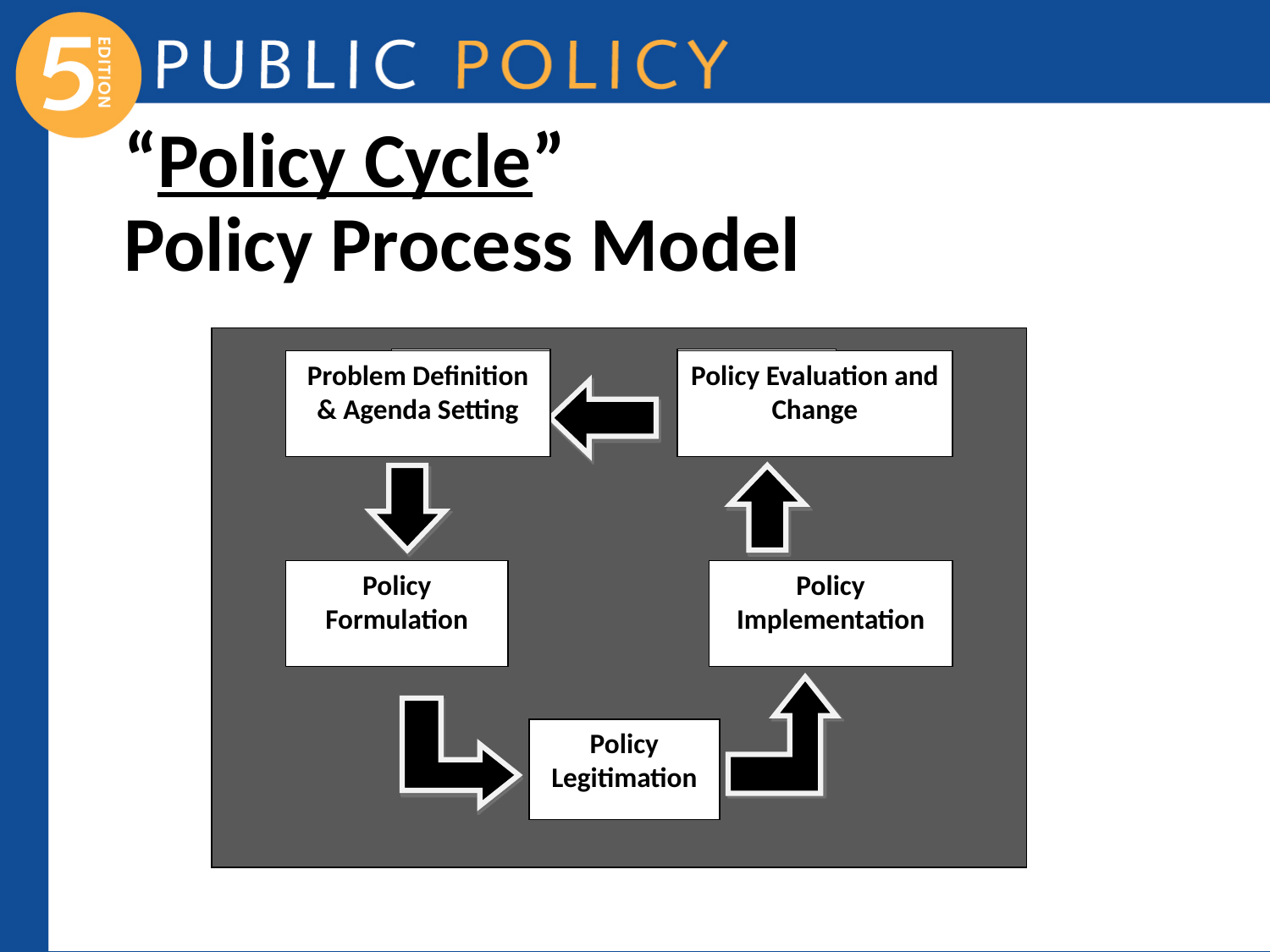

# “Policy Cycle” Policy Process Model

Problem Definition & Agenda Setting
Policy Evaluation and Change
Problem Definition & Agenda Setting
Policy Evaluation and Change

Policy Formulation
Policy Implementation

Policy Legitimation